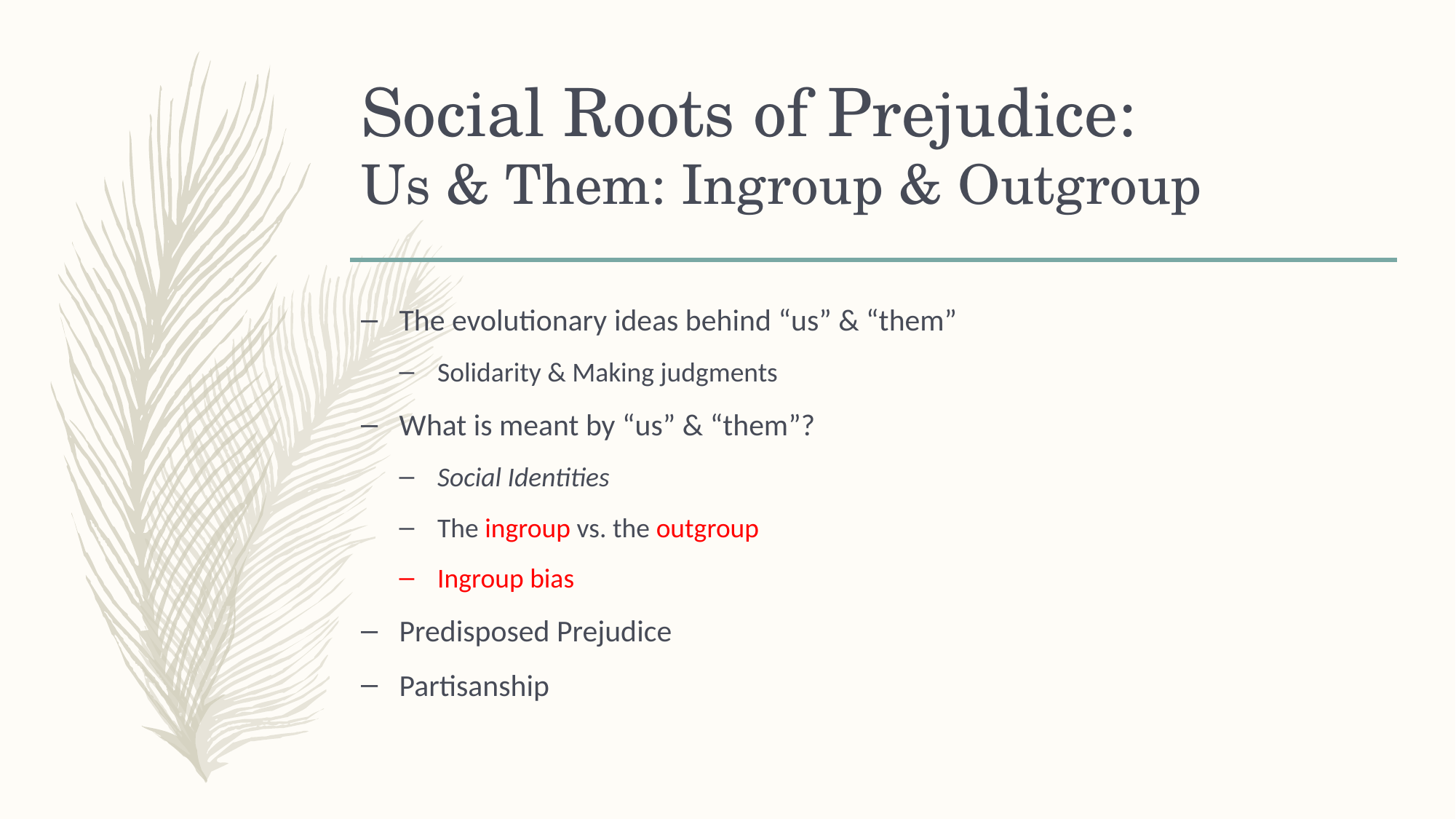

# Social Roots of Prejudice: Us & Them: Ingroup & Outgroup
The evolutionary ideas behind “us” & “them”
Solidarity & Making judgments
What is meant by “us” & “them”?
Social Identities
The ingroup vs. the outgroup
Ingroup bias
Predisposed Prejudice
Partisanship